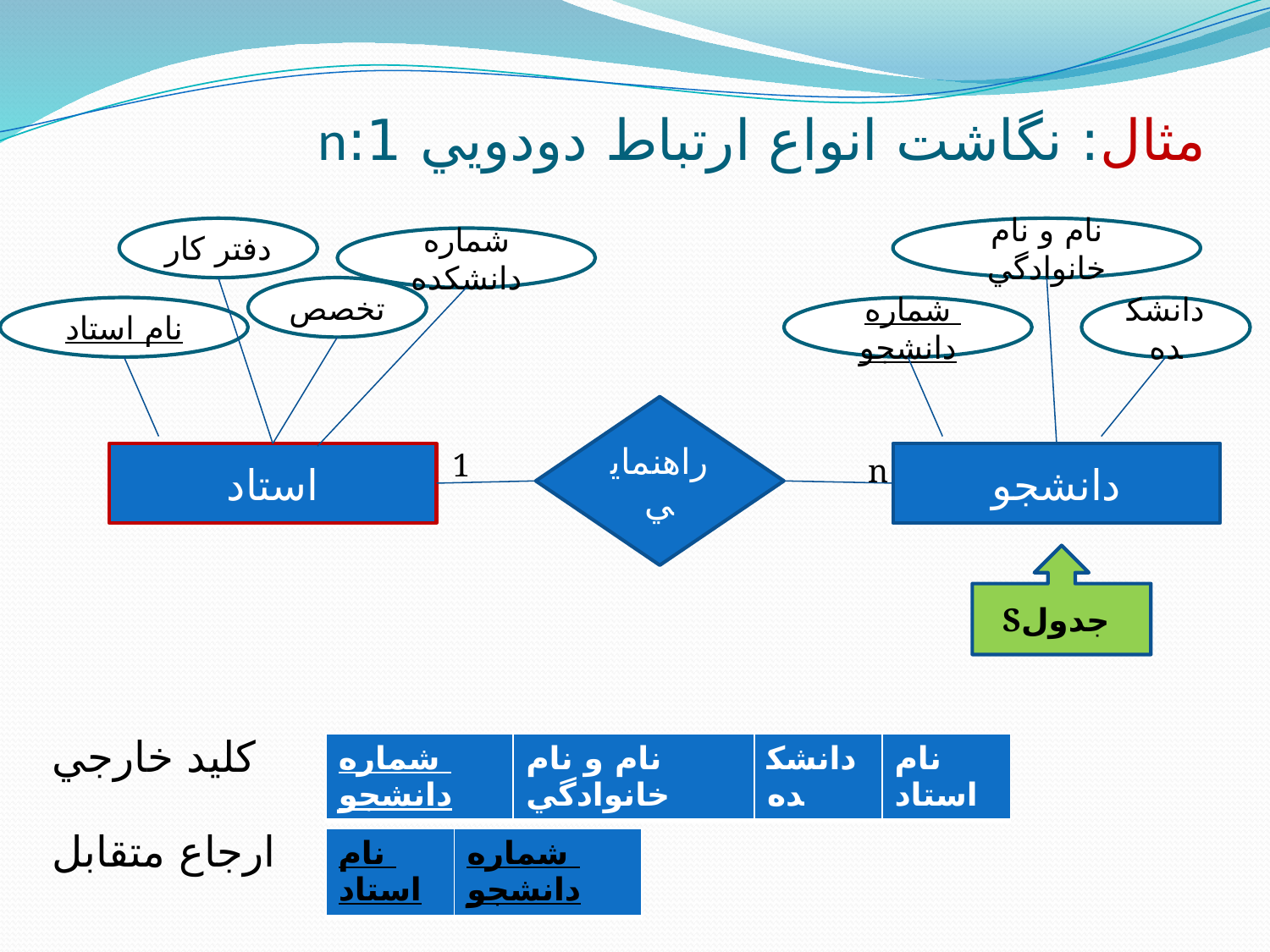

# مثال: نگاشت انواع ارتباط دودويي 1:n
دفتر کار
نام و نام خانوادگي
شماره دانشکده
تخصص
نام استاد
راهنمايي
استاد
شماره دانشجو
دانشکده
1
دانشجو
n
Sجدول
کليد خارجي
| شماره دانشجو | نام و نام خانوادگي | دانشکده | نام استاد |
| --- | --- | --- | --- |
ارجاع متقابل
| نام استاد | شماره دانشجو |
| --- | --- |